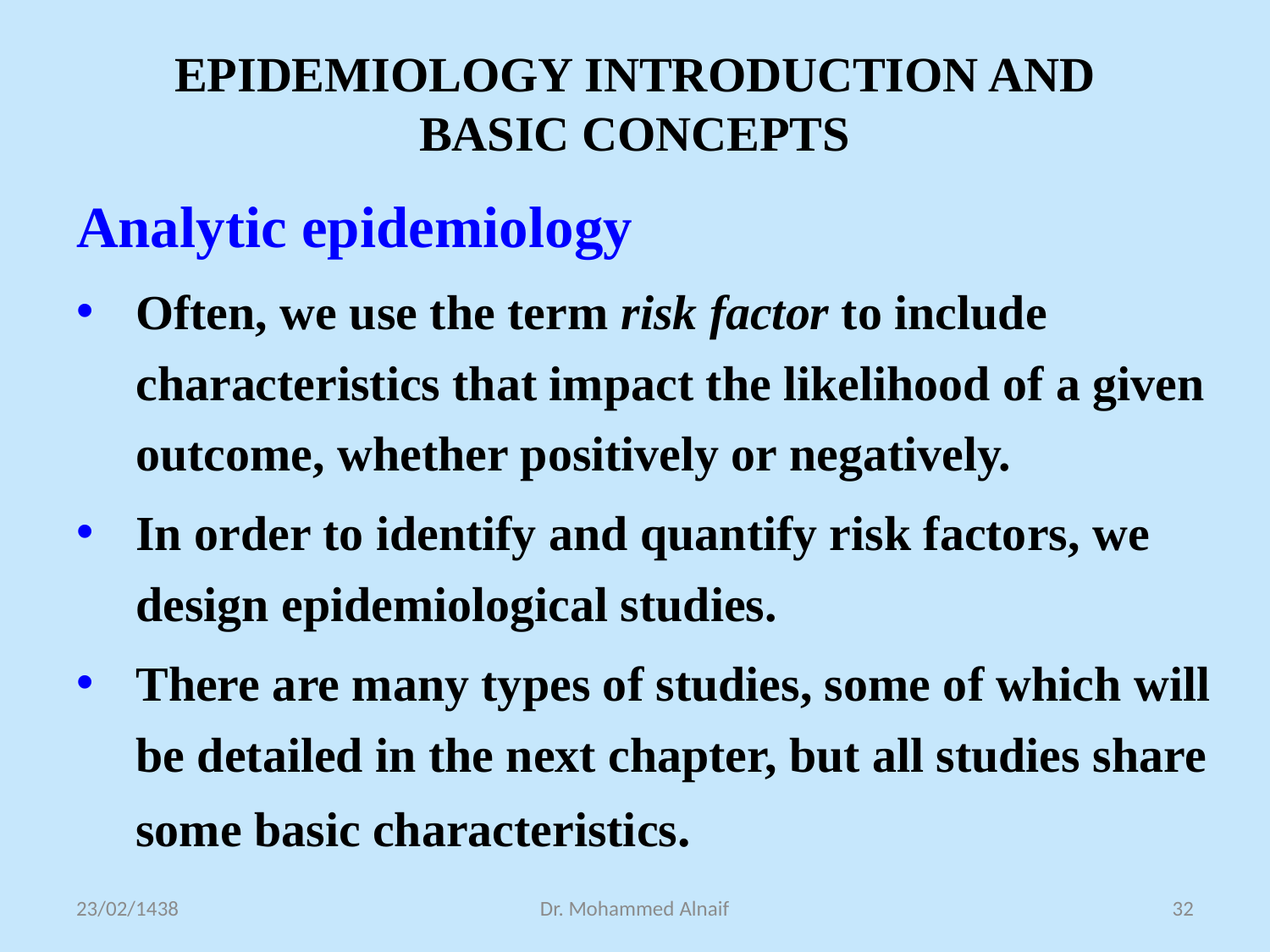

# EPIDEMIOLOGY INTRODUCTION AND BASIC CONCEPTS
Analytic epidemiology
Often, we use the term risk factor to include characteristics that impact the likelihood of a given outcome, whether positively or negatively.
In order to identify and quantify risk factors, we design epidemiological studies.
There are many types of studies, some of which will be detailed in the next chapter, but all studies share some basic characteristics.
23/02/1438
Dr. Mohammed Alnaif
32